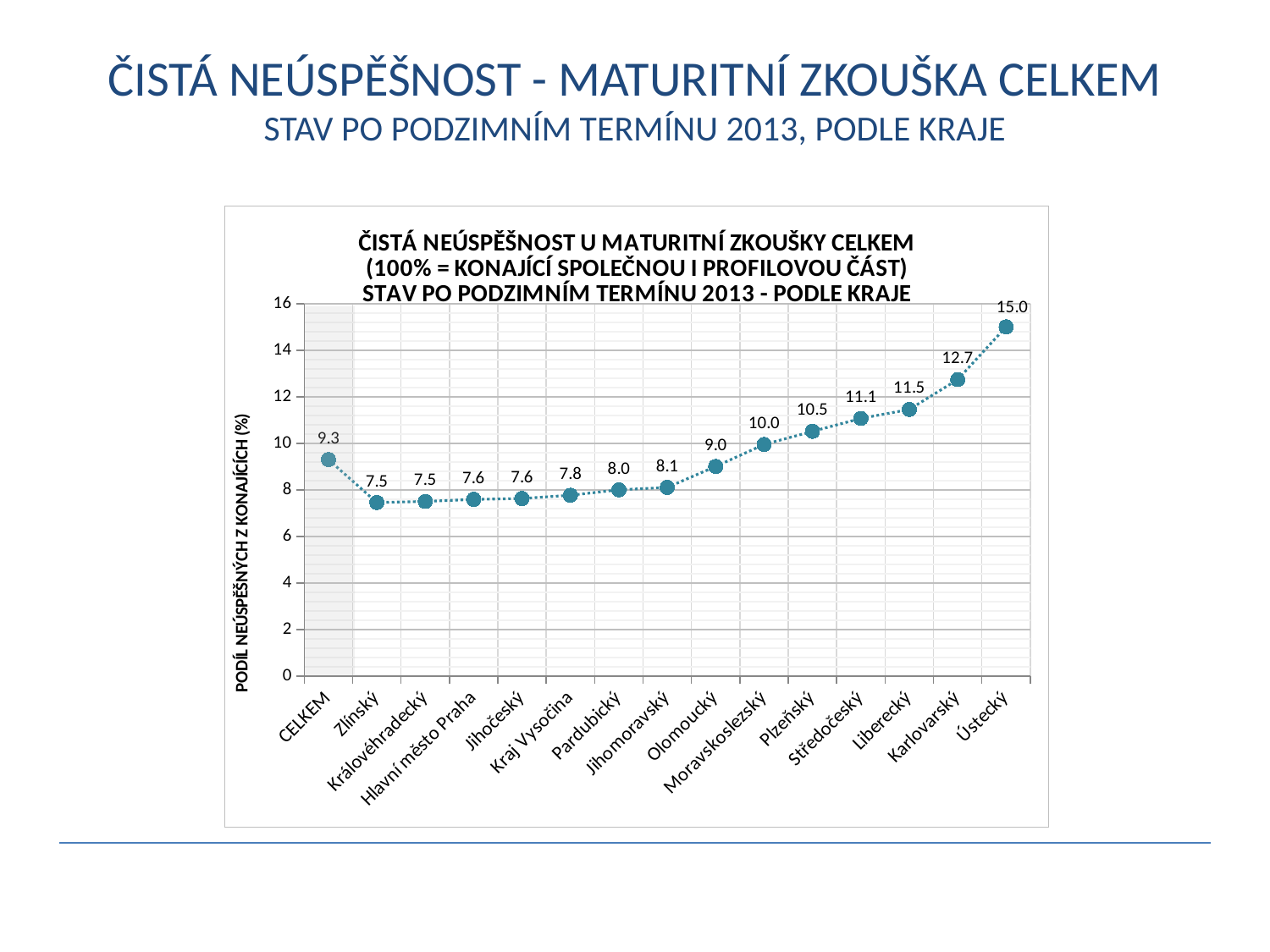

ČISTÁ NEÚSPĚŠNOST - MATURITNÍ ZKOUŠKA CELKEM
STAV PO PODZIMNÍM TERMÍNU 2013, PODLE KRAJE

### Chart: ČISTÁ NEÚSPĚŠNOST U MATURITNÍ ZKOUŠKY CELKEM
(100% = KONAJÍCÍ SPOLEČNOU I PROFILOVOU ČÁST)
STAV PO PODZIMNÍM TERMÍNU 2013 - PODLE KRAJE

| Category |  |
|---|---|
| CELKEM | 9.300095877277085 |
| Zlínský | 7.458662832494609 |
| Královéhradecký | 7.503607503607504 |
| Hlavní město Praha | 7.592544876749978 |
| Jihočeský | 7.628828167980927 |
| Kraj Vysočina | 7.769423558897243 |
| Pardubický | 8.003857280617165 |
| Jihomoravský | 8.104789193614408 |
| Olomoucký | 9.007521555677856 |
| Moravskoslezský | 9.952117172096516 |
| Plzeňský | 10.516297882464906 |
| Středočeský | 11.0717690317309 |
| Liberecký | 11.458333333333332 |
| Karlovarský | 12.744090441932169 |
| Ústecký | 15.010502504443368 |